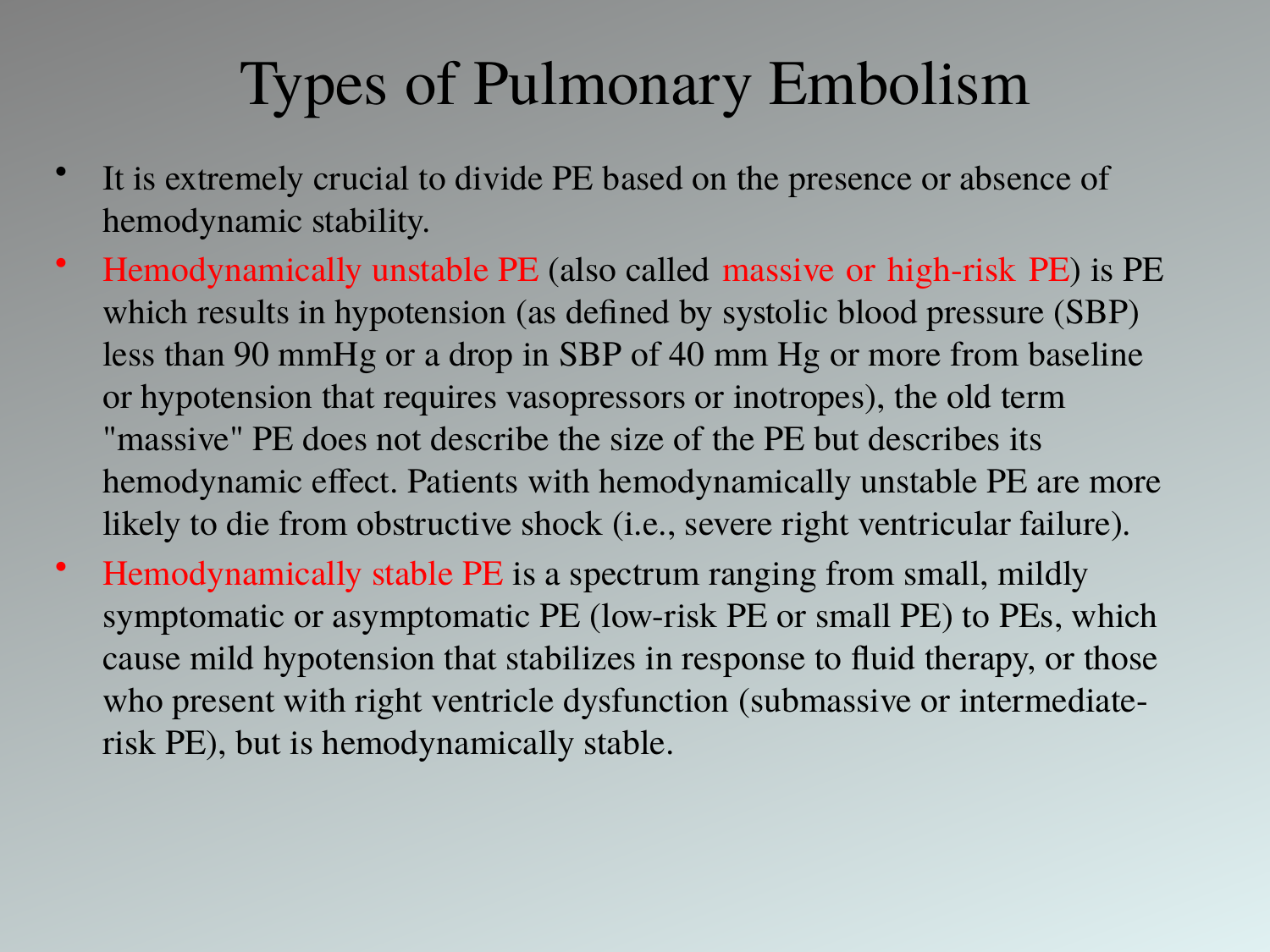

# Types of Pulmonary Embolism
It is extremely crucial to divide PE based on the presence or absence of hemodynamic stability.
Hemodynamically unstable PE (also called massive or high-risk PE) is PE which results in hypotension (as defined by systolic blood pressure (SBP) less than 90 mmHg or a drop in SBP of 40 mm Hg or more from baseline or hypotension that requires vasopressors or inotropes), the old term "massive" PE does not describe the size of the PE but describes its hemodynamic effect. Patients with hemodynamically unstable PE are more likely to die from obstructive shock (i.e., severe right ventricular failure).
Hemodynamically stable PE is a spectrum ranging from small, mildly symptomatic or asymptomatic PE (low-risk PE or small PE) to PEs, which cause mild hypotension that stabilizes in response to fluid therapy, or those who present with right ventricle dysfunction (submassive or intermediate-risk PE), but is hemodynamically stable.